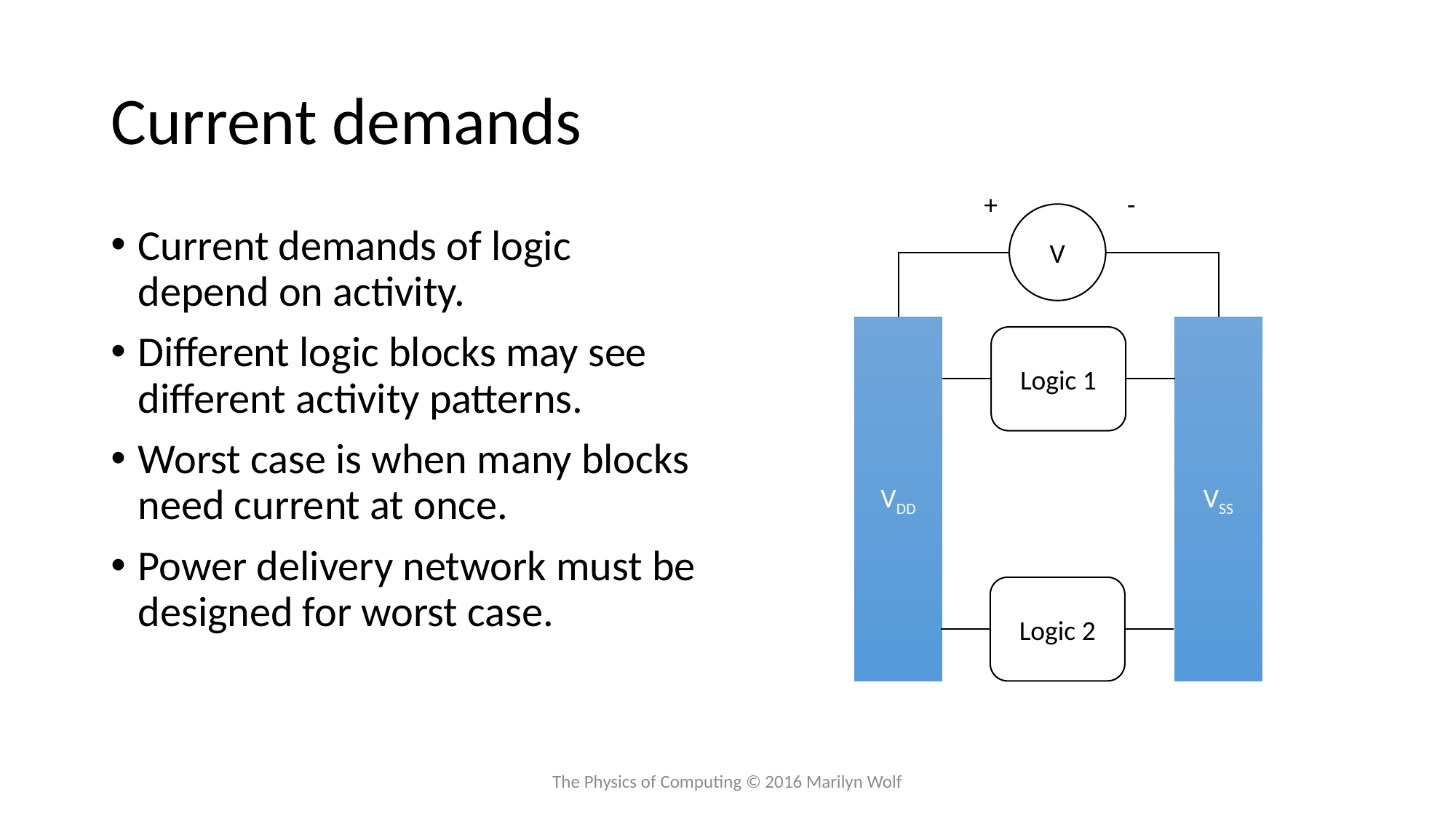

# Current demands
+
-
V
Current demands of logic depend on activity.
Different logic blocks may see different activity patterns.
Worst case is when many blocks need current at once.
Power delivery network must be designed for worst case.
VDD
VSS
Logic 1
Logic 2
The Physics of Computing © 2016 Marilyn Wolf